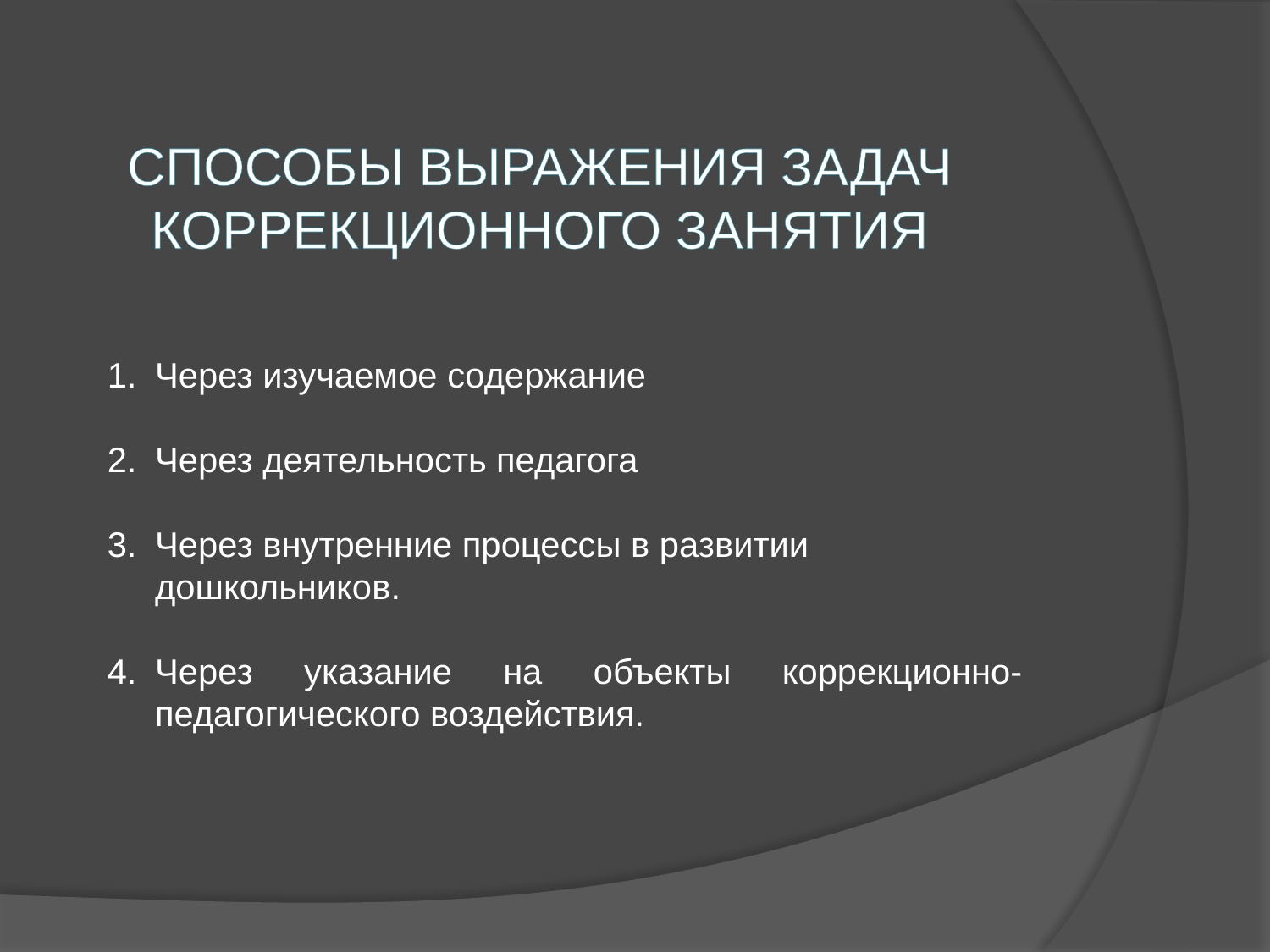

СПОСОБЫ ВЫРАЖЕНИЯ ЗАДАЧ КОРРЕКЦИОННОГО ЗАНЯТИЯ
Через изучаемое содержание

Через деятельность педагога

Через внутренние процессы в развитии дошкольников.

Через указание на объекты коррекционно-педагогического воздействия.